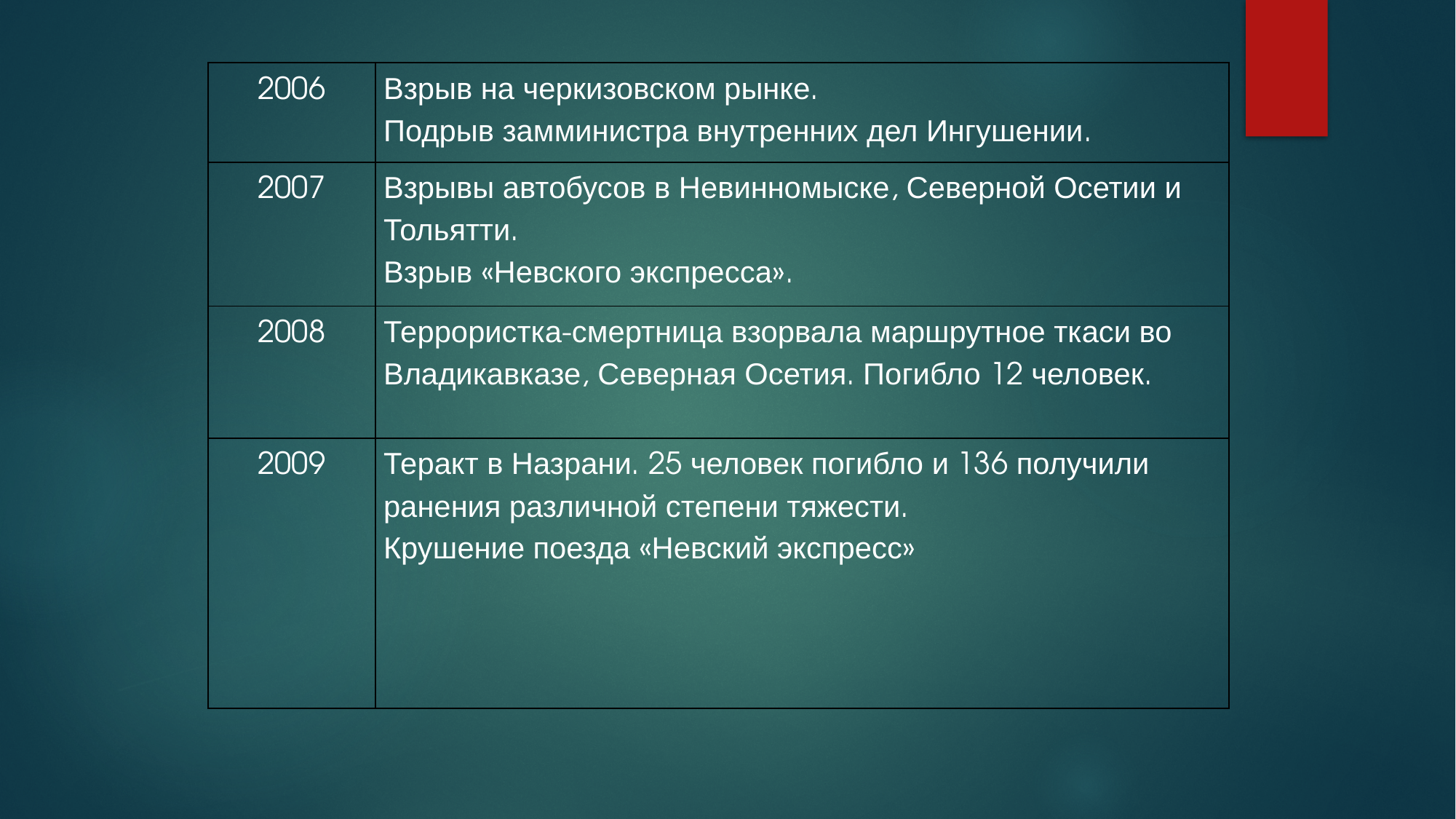

| 2006 | Взрыв на черкизовском рынке. Подрыв замминистра внутренних дел Ингушении. |
| --- | --- |
| 2007 | Взрывы автобусов в Невинномыске, Северной Осетии и Тольятти. Взрыв «Невского экспресса». |
| 2008 | Террористка-смертница взорвала маршрутное ткаси во Владикавказе, Северная Осетия. Погибло 12 человек. |
| 2009 | Теракт в Назрани. 25 человек погибло и 136 получили ранения различной степени тяжести. Крушение поезда «Невский экспресс» |